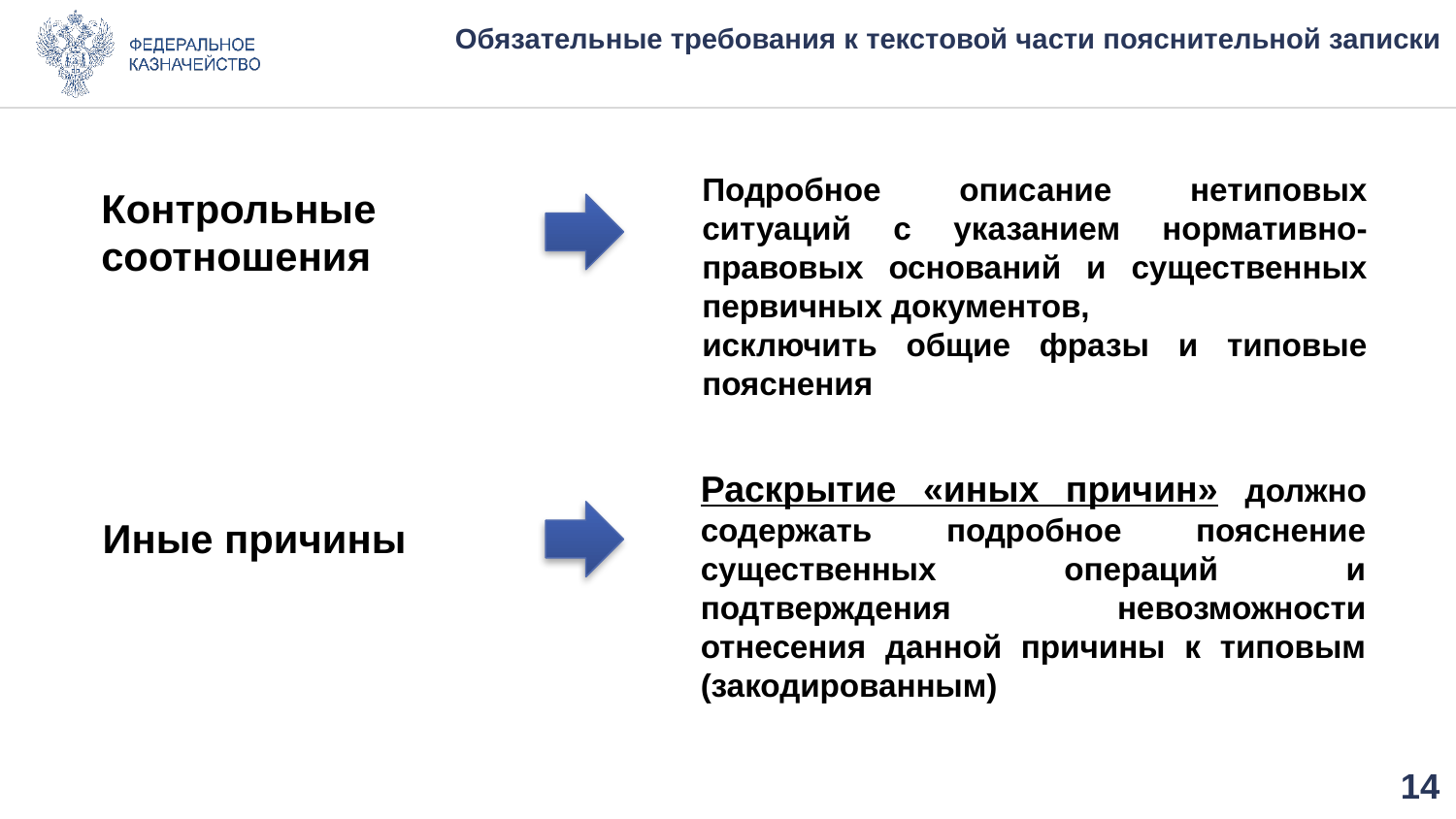

Обязательные требования к текстовой части пояснительной записки
Подробное описание нетиповых ситуаций с указанием нормативно-правовых оснований и существенных первичных документов,
исключить общие фразы и типовые пояснения
Контрольные соотношения

Раскрытие «иных причин» должно содержать подробное пояснение существенных операций и подтверждения невозможности отнесения данной причины к типовым (закодированным)

Иные причины
14